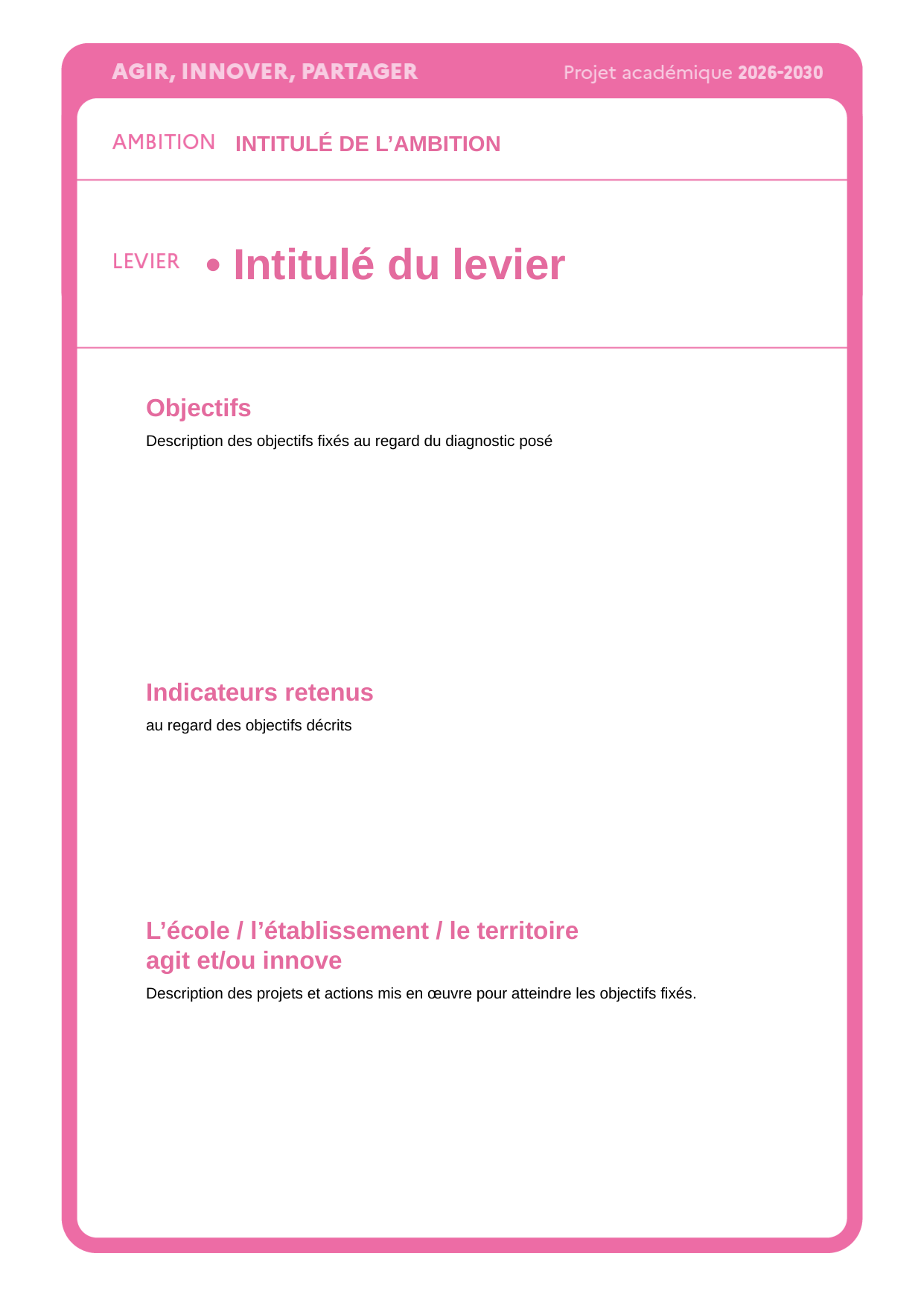

INTITULÉ DE L’AMBITION
• Intitulé du levier
ATTRACTIVITÉ
• Accueil, accompagnement
• Fidélisation
• Évolution professionnelle

DÉVELOPPEMENT PROFESSIONNEL
• Formation continue
• Ouverture européenne et internationale

RICHESSE HUMAINE
• Qualité de vie au travail
• Dialogue social
• Protection des personnels
• Modernisation

Objectifs
Description des objectifs fixés au regard du diagnostic posé
Indicateurs retenus
au regard des objectifs décrits
L’école / l’établissement / le territoire
agit et/ou innove
Description des projets et actions mis en œuvre pour atteindre les objectifs fixés.